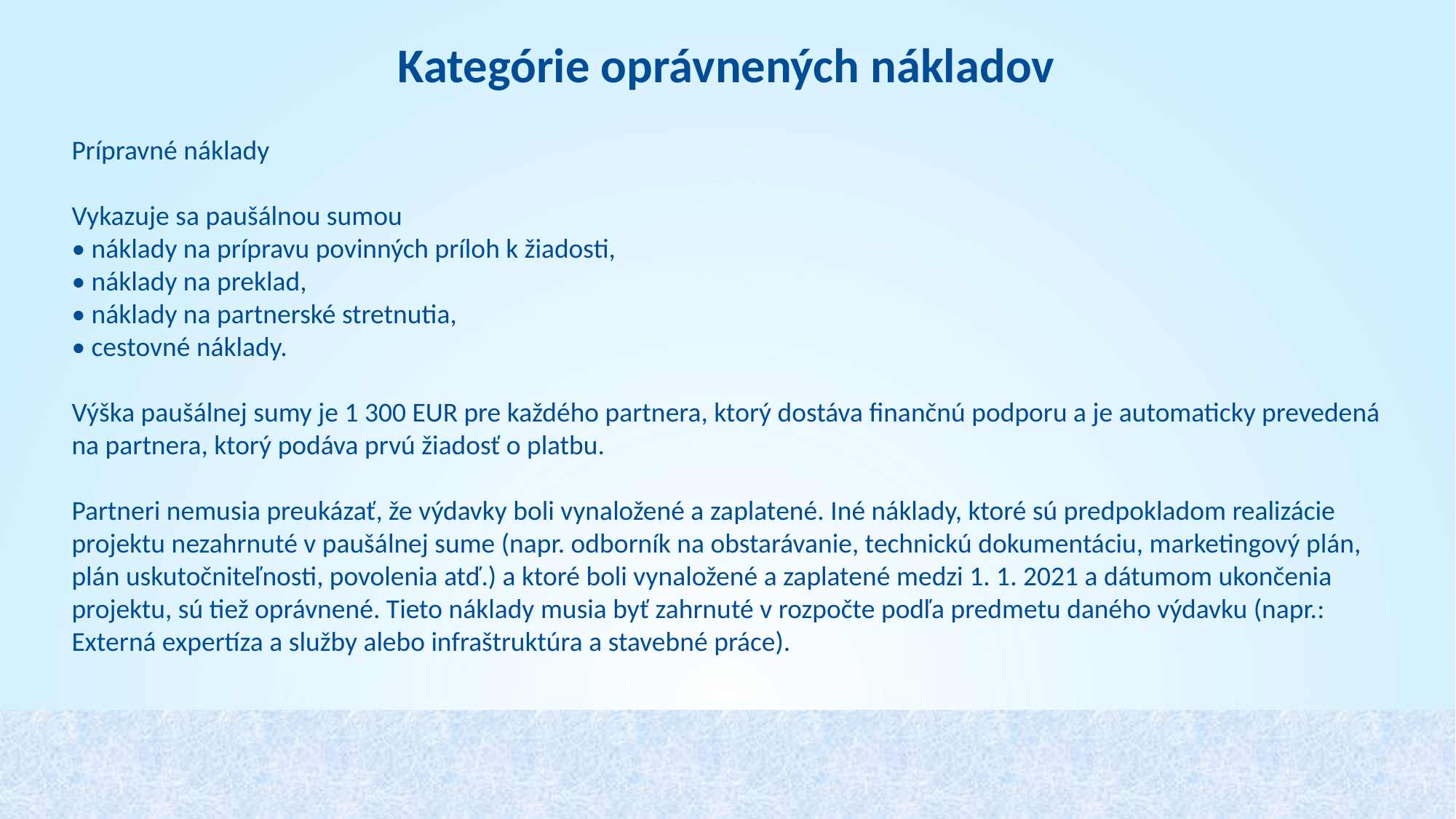

Kategórie oprávnených nákladov
Prípravné náklady

Vykazuje sa paušálnou sumou
• náklady na prípravu povinných príloh k žiadosti,
• náklady na preklad,
• náklady na partnerské stretnutia,
• cestovné náklady.

Výška paušálnej sumy je 1 300 EUR pre každého partnera, ktorý dostáva finančnú podporu a je automaticky prevedená na partnera, ktorý podáva prvú žiadosť o platbu.

Partneri nemusia preukázať, že výdavky boli vynaložené a zaplatené. Iné náklady, ktoré sú predpokladom realizácie projektu nezahrnuté v paušálnej sume (napr. odborník na obstarávanie, technickú dokumentáciu, marketingový plán, plán uskutočniteľnosti, povolenia atď.) a ktoré boli vynaložené a zaplatené medzi 1. 1. 2021 a dátumom ukončenia projektu, sú tiež oprávnené. Tieto náklady musia byť zahrnuté v rozpočte podľa predmetu daného výdavku (napr.: Externá expertíza a služby alebo infraštruktúra a stavebné práce).